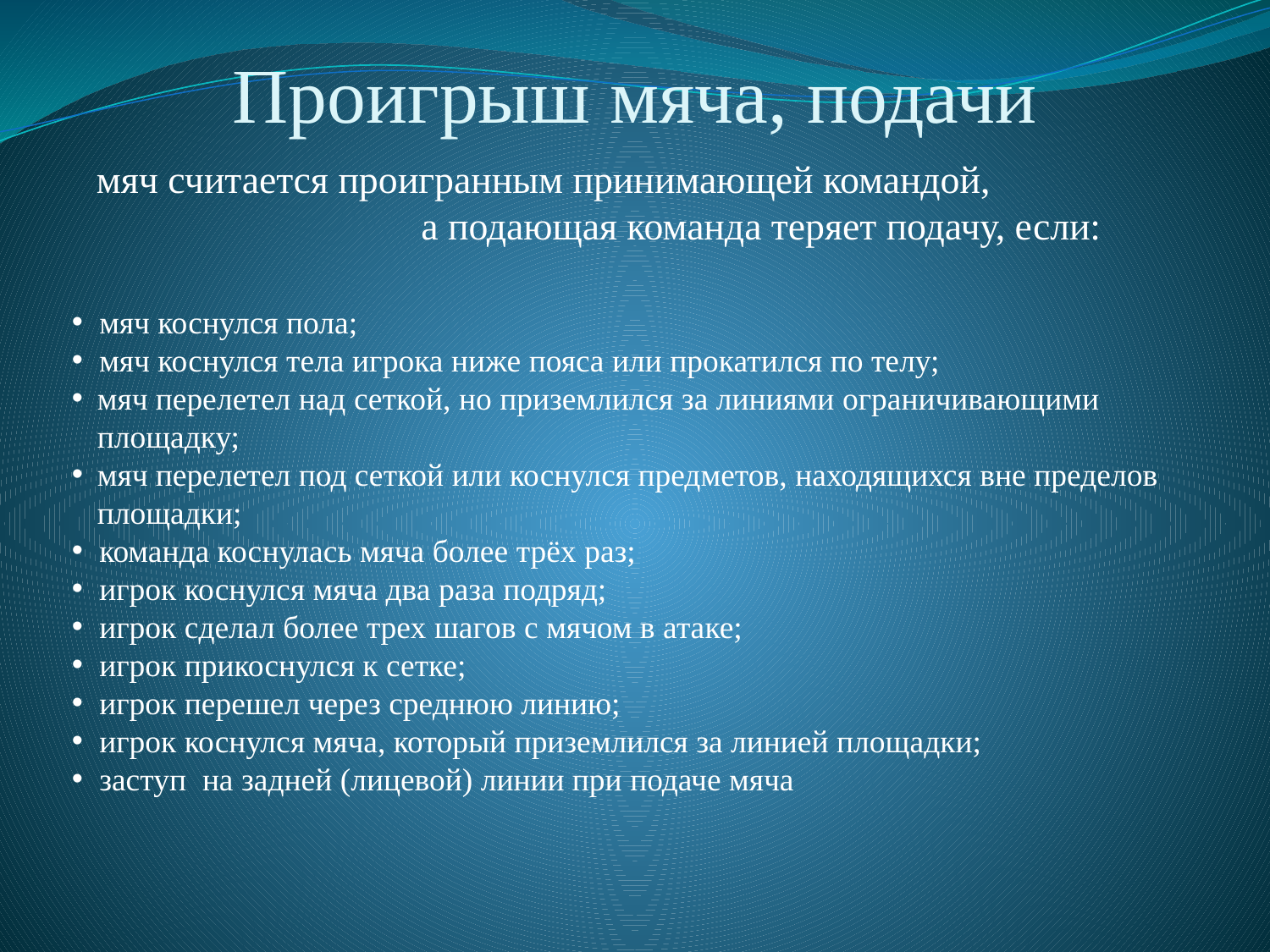

Проигрыш мяча, подачи
мяч считается проигранным принимающей командой,                                                 а подающая команда теряет подачу, если:

  мяч коснулся пола;
  мяч коснулся тела игрока ниже пояса или прокатился по телу;
мяч перелетел над сеткой, но приземлился за линиями ограничивающими площадку;
мяч перелетел под сеткой или коснулся предметов, находящихся вне пределов      площадки;
  команда коснулась мяча более трёх раз;
  игрок коснулся мяча два раза подряд;
  игрок сделал более трех шагов с мячом в атаке;
  игрок прикоснулся к сетке;
  игрок перешел через среднюю линию;
  игрок коснулся мяча, который приземлился за линией площадки;
  заступ  на задней (лицевой) линии при подаче мяча